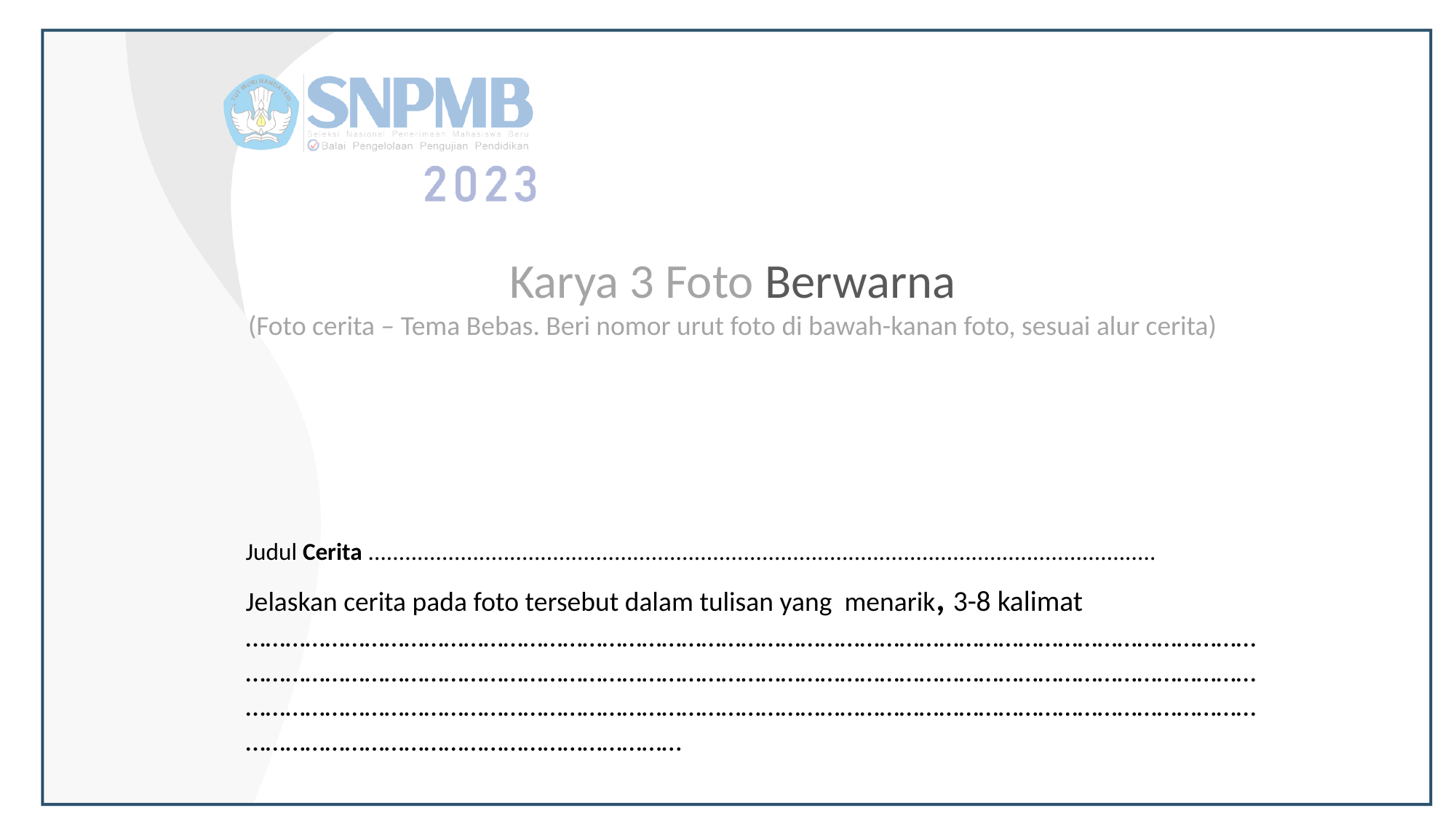

Karya 3 Foto Berwarna
(Foto cerita – Tema Bebas. Beri nomor urut foto di bawah-kanan foto, sesuai alur cerita)
Judul Cerita ................................................................................................................................
Jelaskan cerita pada foto tersebut dalam tulisan yang  menarik, 3-8 kalimat
…………………………………………………………………………………………………………………………………………………………………………………………………………………………………………………………………………………………………………………………………………………………………………………………………………………………………………………………………………………